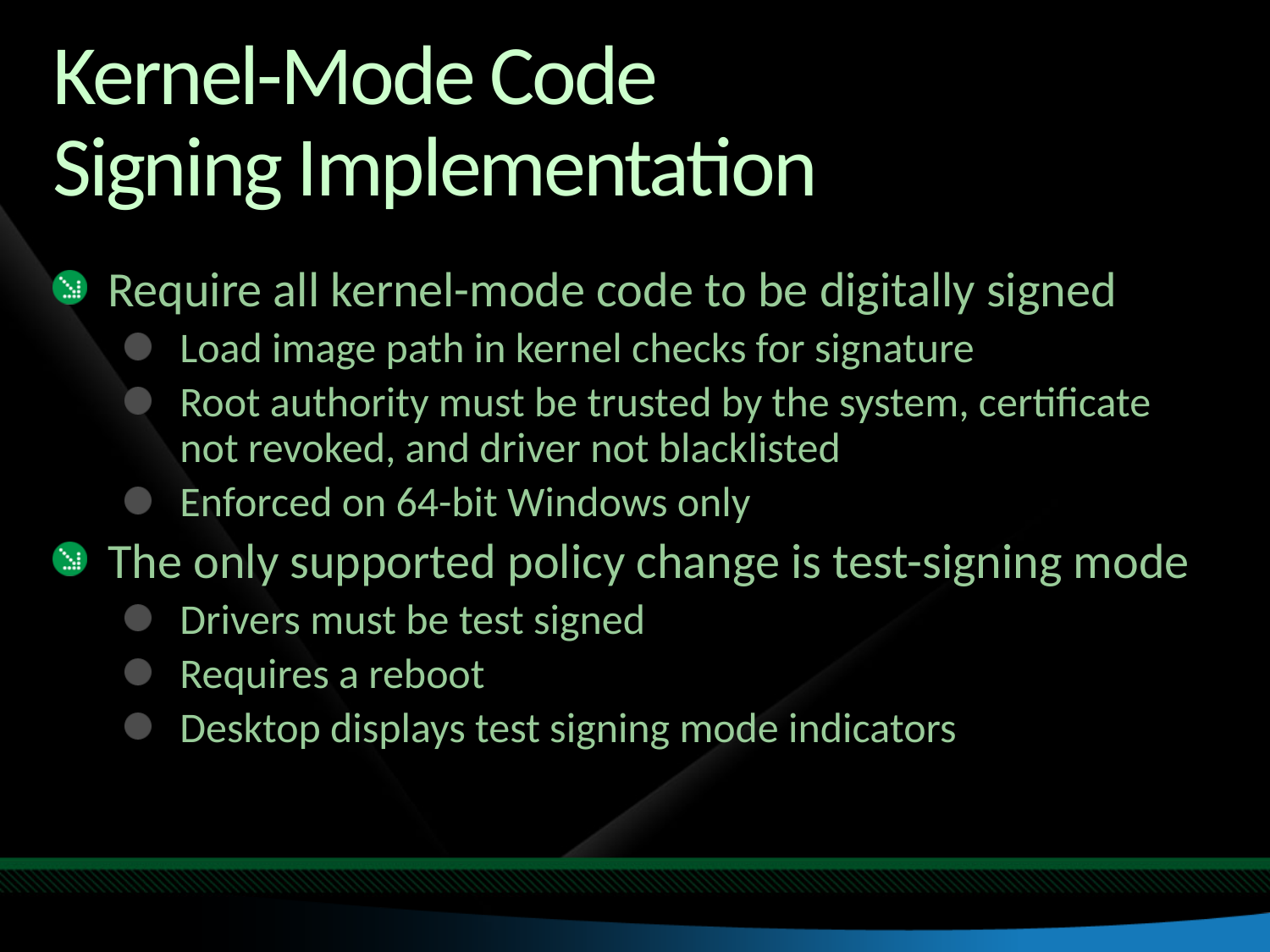

# Kernel-Mode Code Signing Implementation
Require all kernel-mode code to be digitally signed
Load image path in kernel checks for signature
Root authority must be trusted by the system, certificate not revoked, and driver not blacklisted
Enforced on 64-bit Windows only
The only supported policy change is test-signing mode
Drivers must be test signed
Requires a reboot
Desktop displays test signing mode indicators